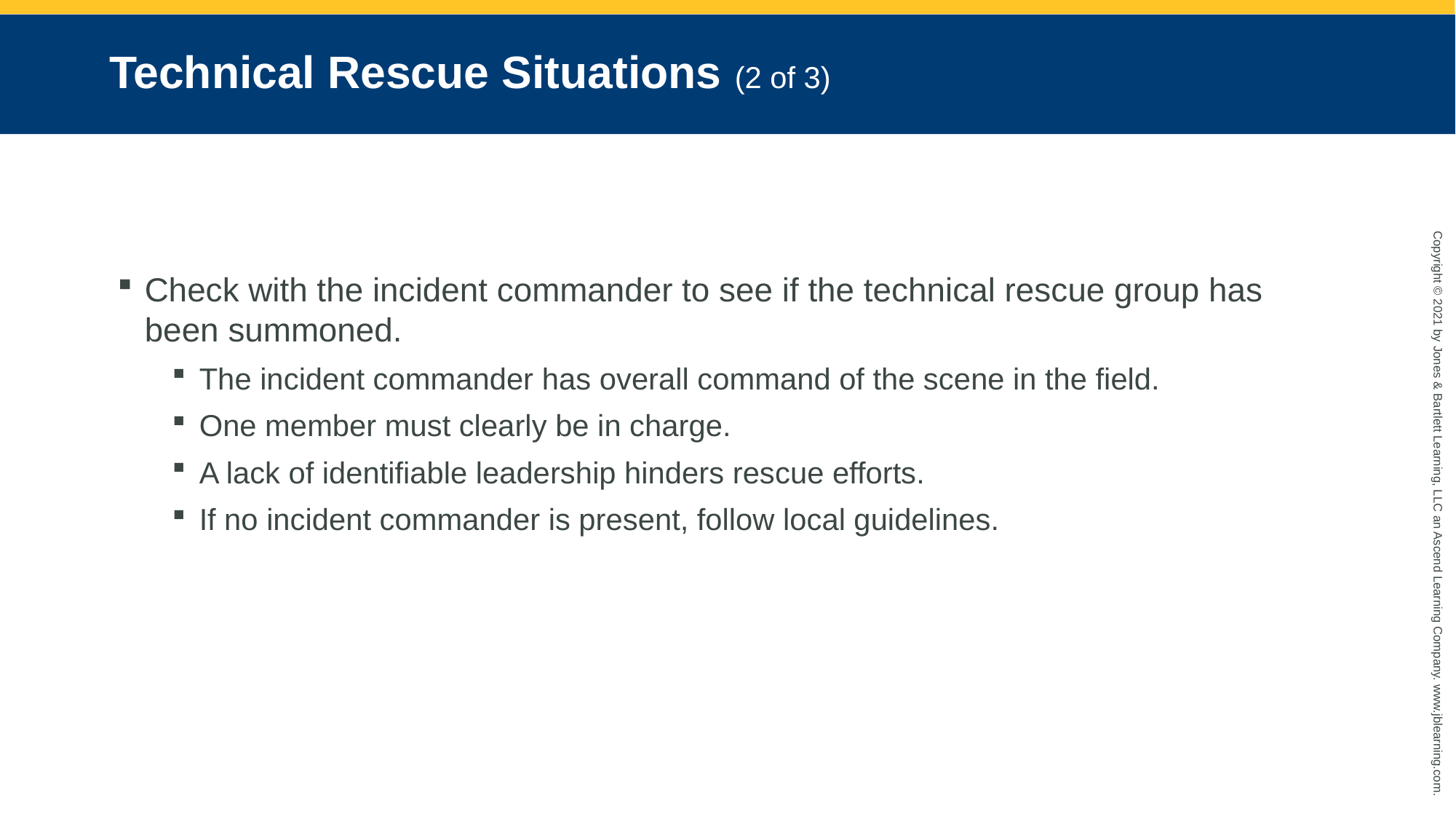

# Technical Rescue Situations (2 of 3)
Check with the incident commander to see if the technical rescue group has been summoned.
The incident commander has overall command of the scene in the field.
One member must clearly be in charge.
A lack of identifiable leadership hinders rescue efforts.
If no incident commander is present, follow local guidelines.